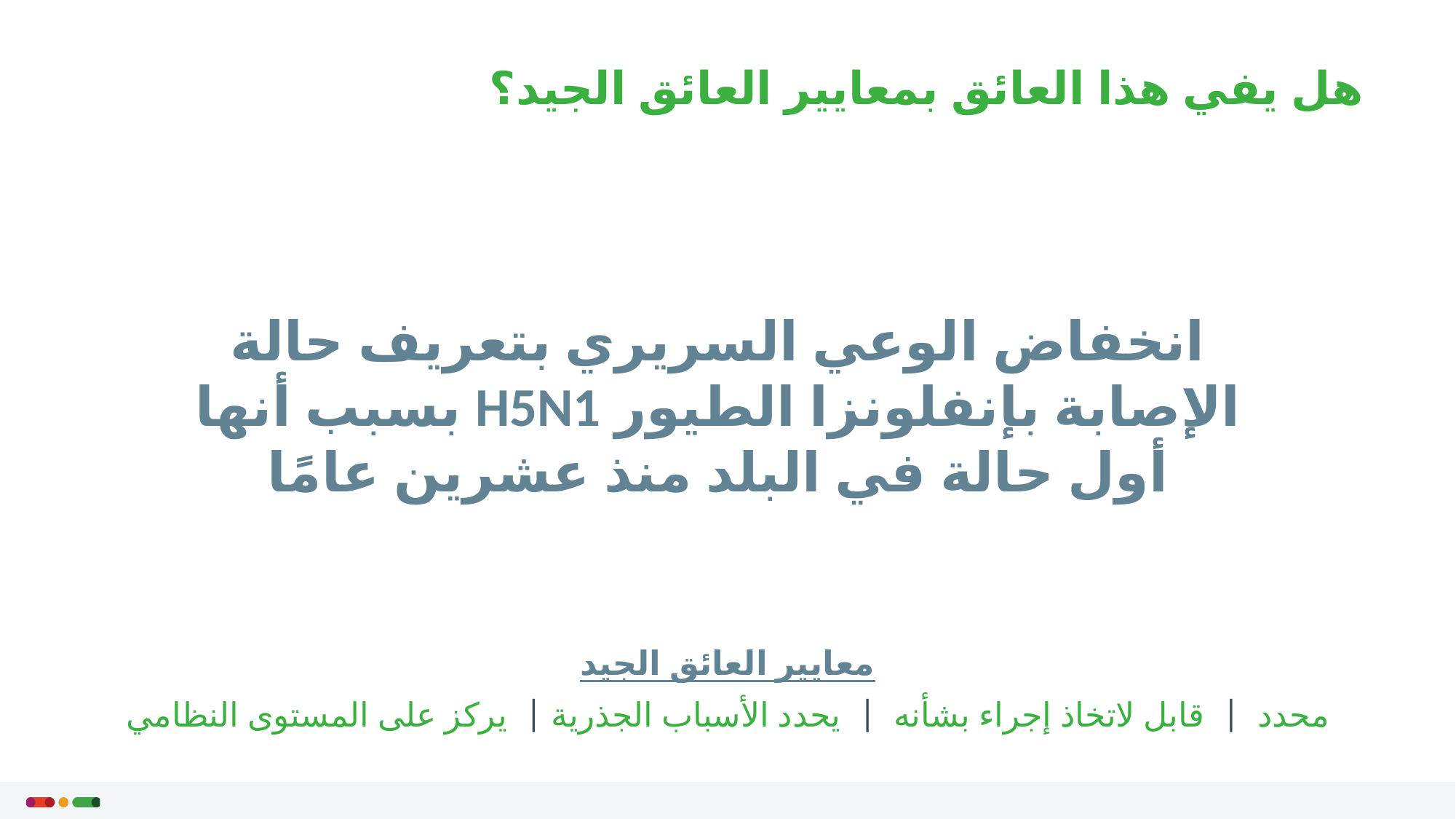

هل يفي هذا العائق بمعايير العائق الجيد؟
انخفاض الوعي السريري بتعريف حالة الإصابة بإنفلونزا الطيور H5N1 بسبب أنها أول حالة في البلد منذ عشرين عامًا
معايير العائق الجيد
محدد  |  قابل لاتخاذ إجراء بشأنه  |  يحدد الأسباب الجذرية |  يركز على المستوى النظامي